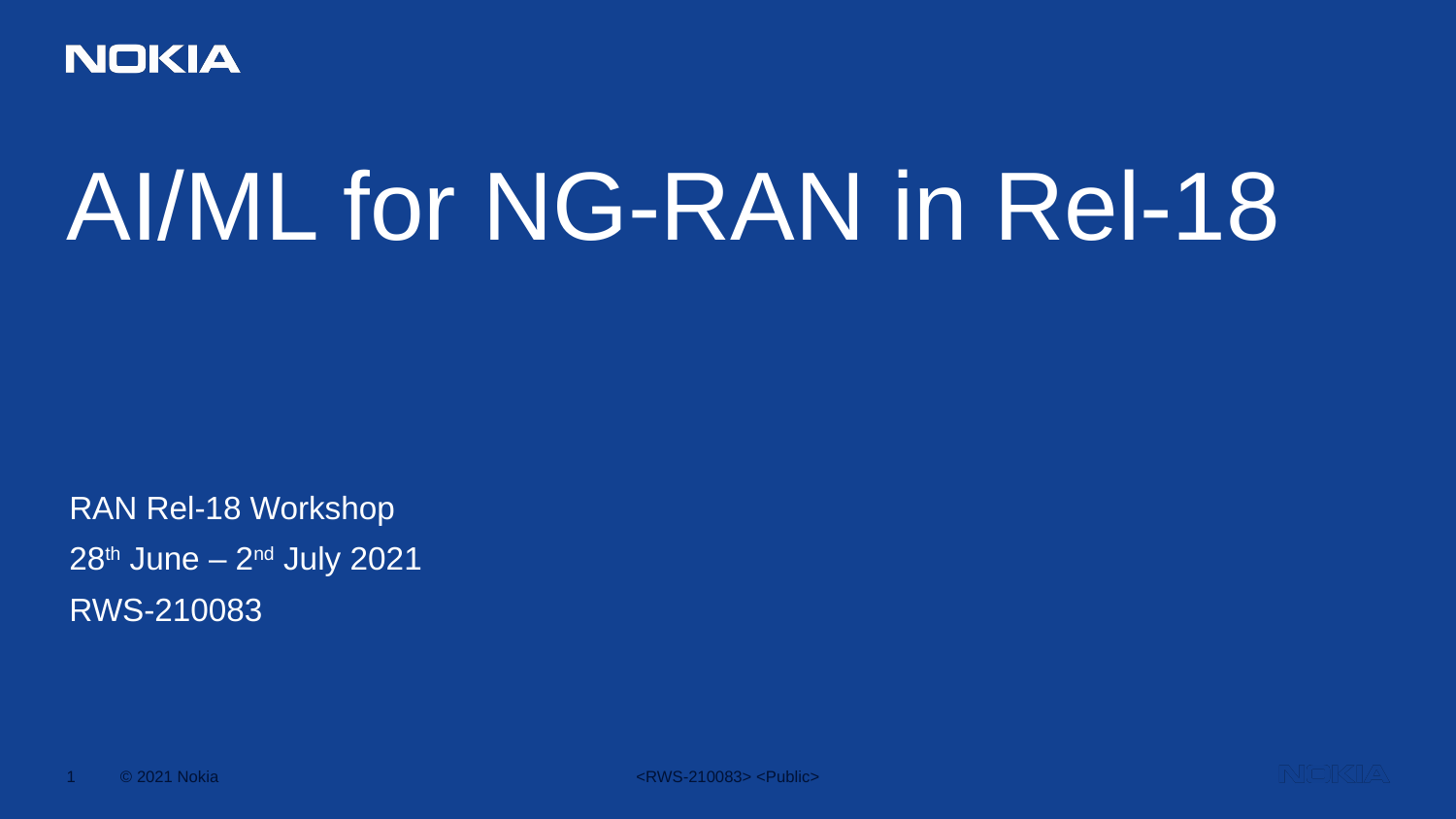

# AI/ML for NG-RAN in Rel-18
RAN Rel-18 Workshop
28th June – 2nd July 2021
RWS-210083
<RWS-210083> <Public>